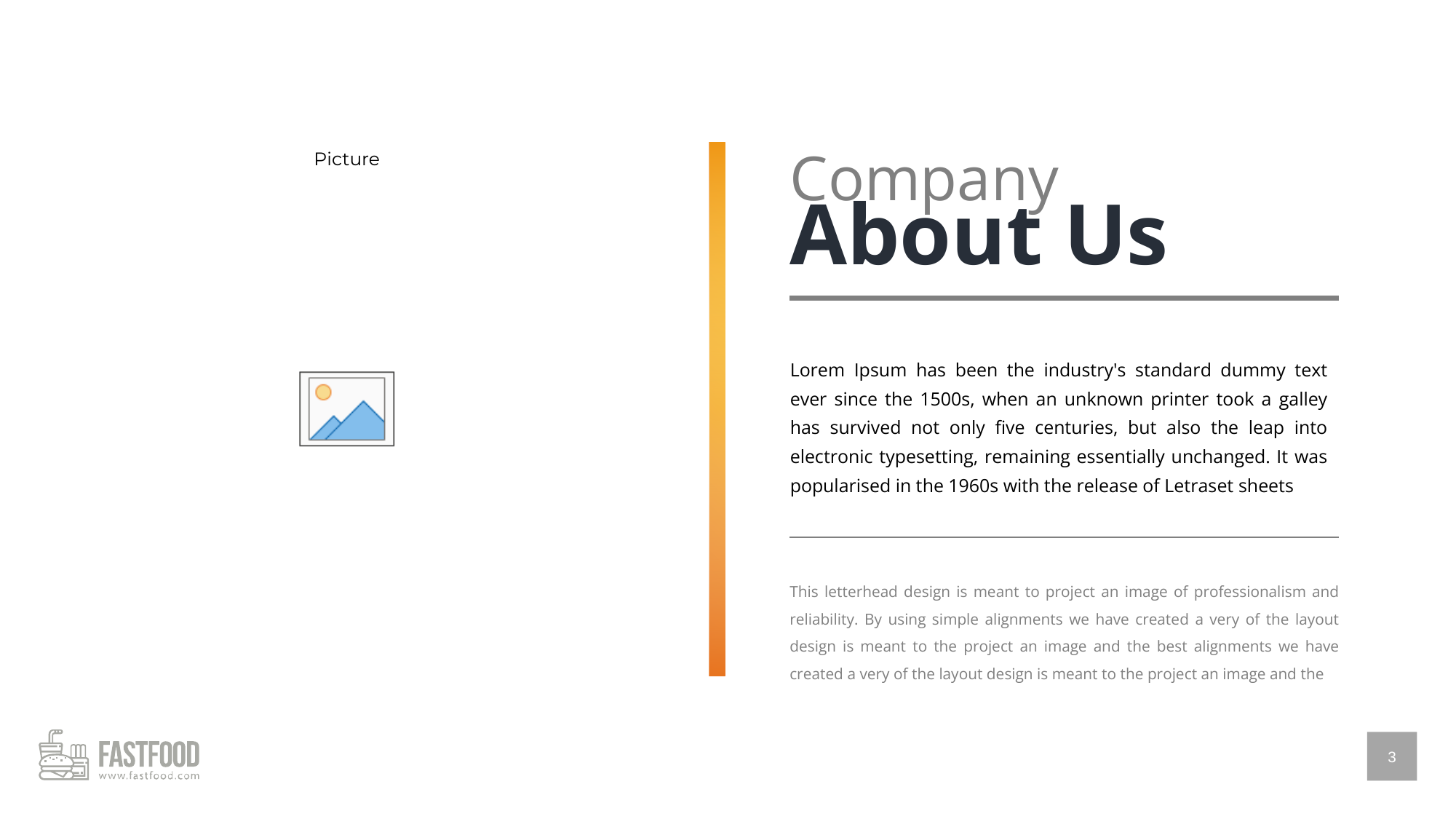

Company
About Us

Lorem Ipsum has been the industry's standard dummy text ever since the 1500s, when an unknown printer took a galley has survived not only five centuries, but also the leap into electronic typesetting, remaining essentially unchanged. It was popularised in the 1960s with the release of Letraset sheets
This letterhead design is meant to project an image of professionalism and reliability. By using simple alignments we have created a very of the layout design is meant to the project an image and the best alignments we have created a very of the layout design is meant to the project an image and the